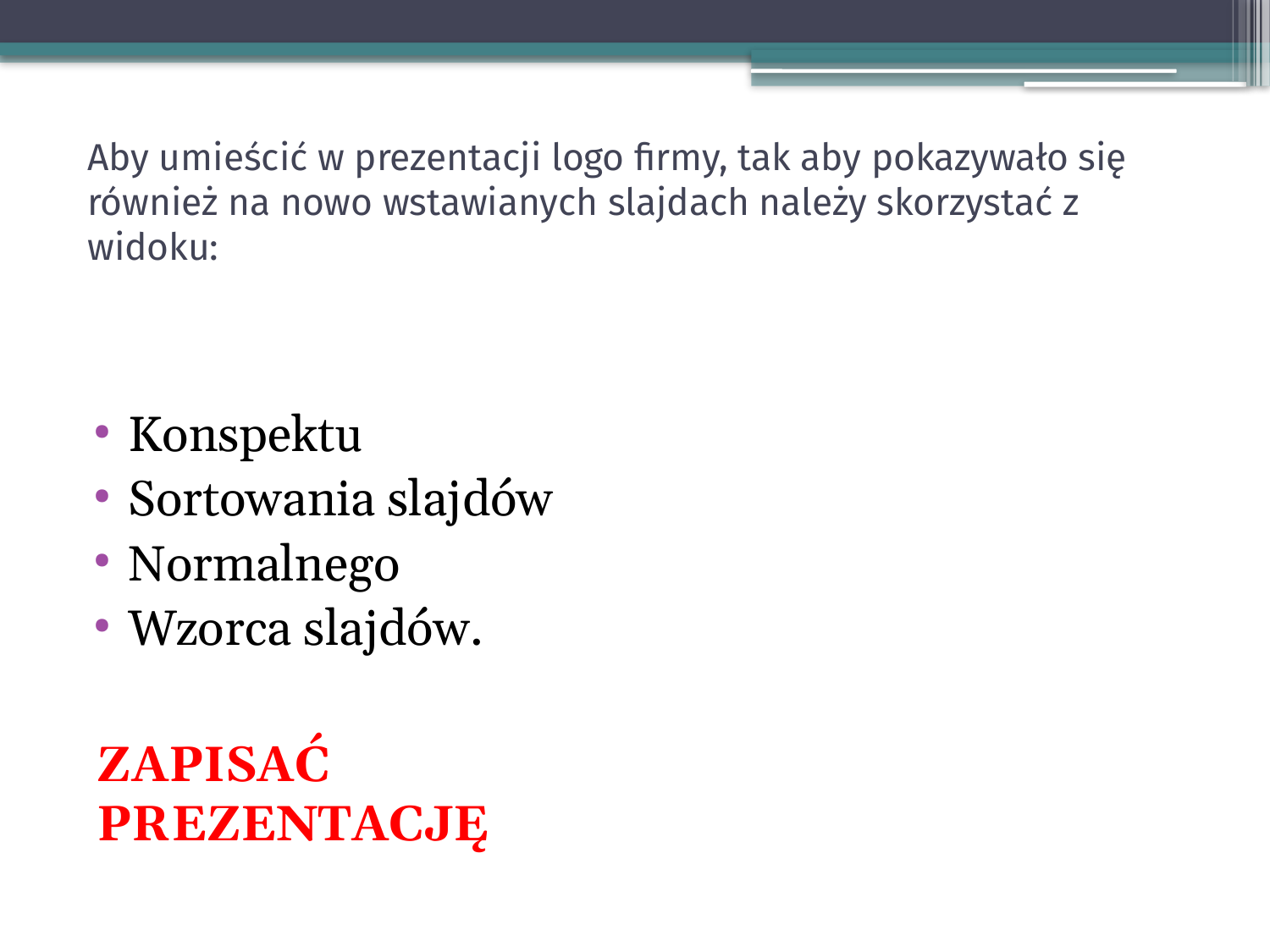

# Aby umieścić w prezentacji logo firmy, tak aby pokazywało się również na nowo wstawianych slajdach należy skorzystać z widoku:
Konspektu
Sortowania slajdów
Normalnego
Wzorca slajdów.
ZAPISAĆ PREZENTACJĘ